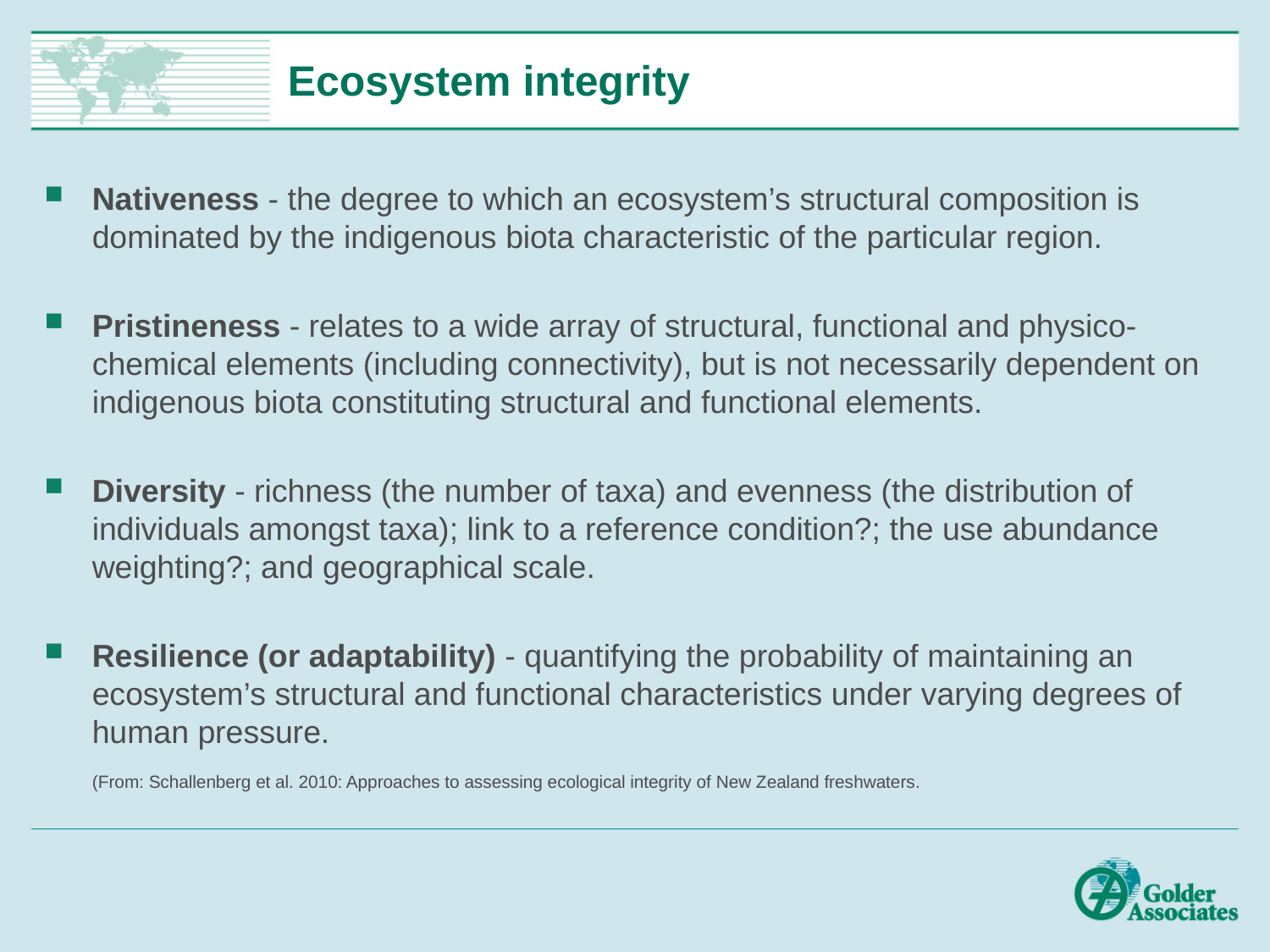

# Ecosystem integrity
Nativeness - the degree to which an ecosystem’s structural composition is dominated by the indigenous biota characteristic of the particular region.

Pristineness - relates to a wide array of structural, functional and physico-chemical elements (including connectivity), but is not necessarily dependent on indigenous biota constituting structural and functional elements.

Diversity - richness (the number of taxa) and evenness (the distribution of individuals amongst taxa); link to a reference condition?; the use abundance weighting?; and geographical scale.

Resilience (or adaptability) - quantifying the probability of maintaining an ecosystem’s structural and functional characteristics under varying degrees of human pressure.
	(From: Schallenberg et al. 2010: Approaches to assessing ecological integrity of New Zealand freshwaters.